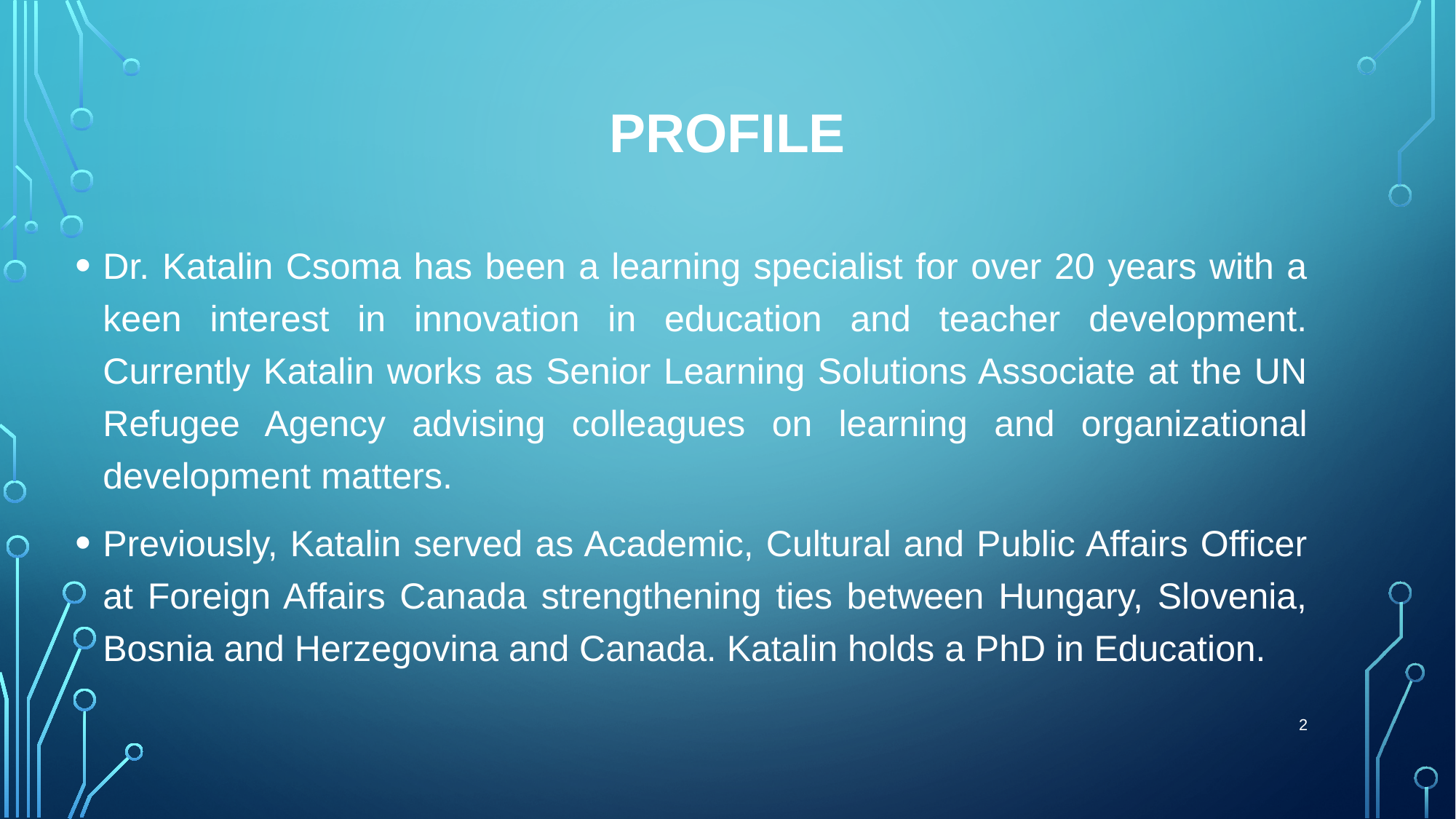

# profile
Dr. Katalin Csoma has been a learning specialist for over 20 years with a keen interest in innovation in education and teacher development. Currently Katalin works as Senior Learning Solutions Associate at the UN Refugee Agency advising colleagues on learning and organizational development matters.
Previously, Katalin served as Academic, Cultural and Public Affairs Officer at Foreign Affairs Canada strengthening ties between Hungary, Slovenia, Bosnia and Herzegovina and Canada. Katalin holds a PhD in Education.

2